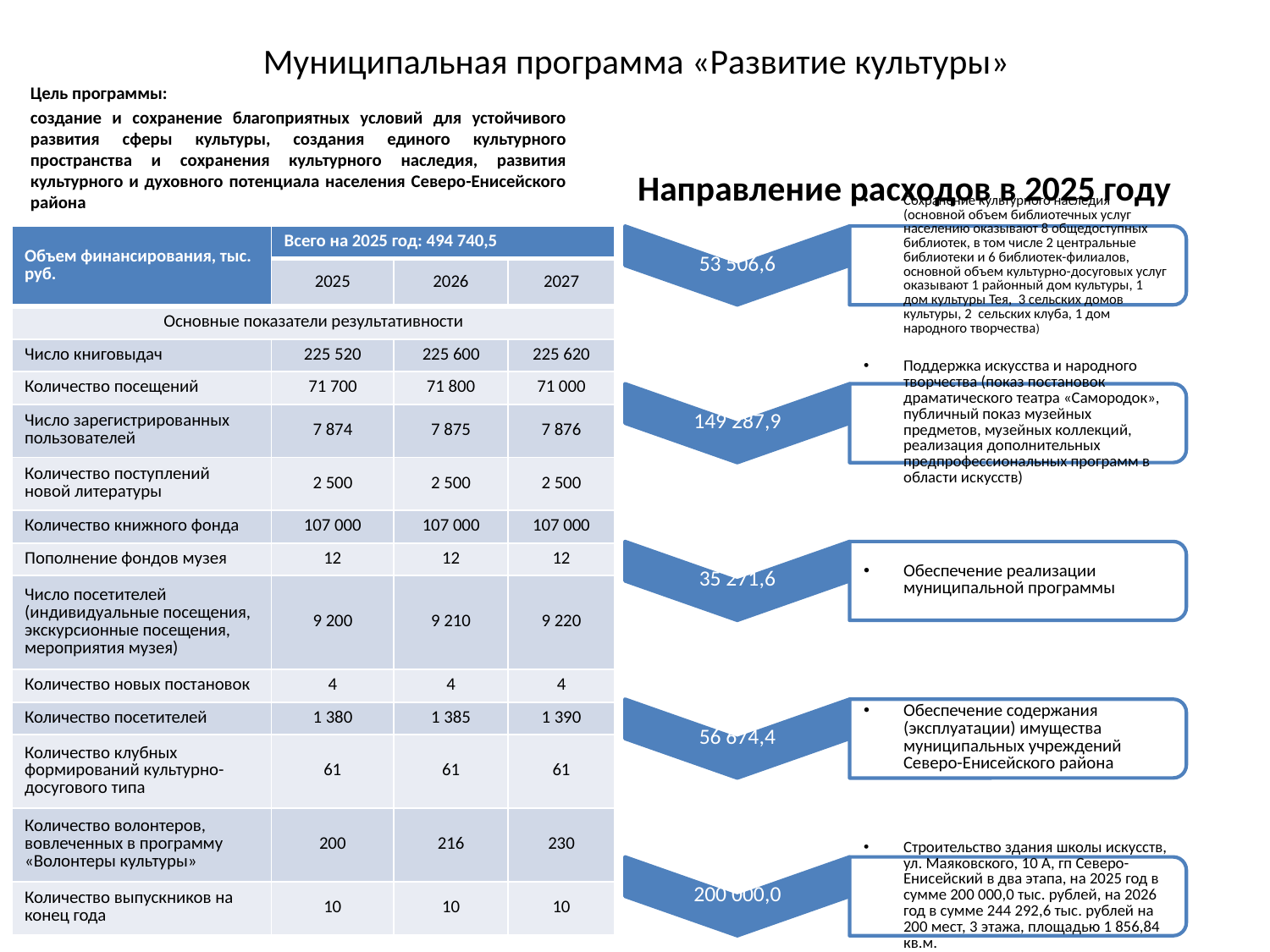

# Муниципальная программа «Развитие культуры»
Цель программы:
создание и сохранение благоприятных условий для устойчивого развития сферы культуры, создания единого культурного пространства и сохранения культурного наследия, развития культурного и духовного потенциала населения Северо-Енисейского района
Направление расходов в 2025 году
53 506,6
149 287,9
35 271,6
Обеспечение реализации муниципальной программы
Поддержка искусства и народного творчества (показ постановок драматического театра «Самородок», публичный показ музейных предметов, музейных коллекций, реализация дополнительных предпрофессиональных программ в области искусств)
56 674,4
Обеспечение содержания (эксплуатации) имущества муниципальных учреждений Северо-Енисейского района
200 000,0
Строительство здания школы искусств, ул. Маяковского, 10 А, гп Северо-Енисейский в два этапа, на 2025 год в сумме 200 000,0 тыс. рублей, на 2026 год в сумме 244 292,6 тыс. рублей на 200 мест, 3 этажа, площадью 1 856,84 кв.м.
| Объем финансирования, тыс. руб. | Всего на 2025 год: 494 740,5 |  |  |
| --- | --- | --- | --- |
|  | 2025 | 2026 | 2027 |
| Основные показатели результативности |  |  |  |
| Число книговыдач | 225 520 | 225 600 | 225 620 |
| Количество посещений | 71 700 | 71 800 | 71 000 |
| Число зарегистрированных пользователей | 7 874 | 7 875 | 7 876 |
| Количество поступлений новой литературы | 2 500 | 2 500 | 2 500 |
| Количество книжного фонда | 107 000 | 107 000 | 107 000 |
| Пополнение фондов музея | 12 | 12 | 12 |
| Число посетителей (индивидуальные посещения, экскурсионные посещения, мероприятия музея) | 9 200 | 9 210 | 9 220 |
| Количество новых постановок | 4 | 4 | 4 |
| Количество посетителей | 1 380 | 1 385 | 1 390 |
| Количество клубных формирований культурно-досугового типа | 61 | 61 | 61 |
| Количество волонтеров, вовлеченных в программу «Волонтеры культуры» | 200 | 216 | 230 |
| Количество выпускников на конец года | 10 | 10 | 10 |